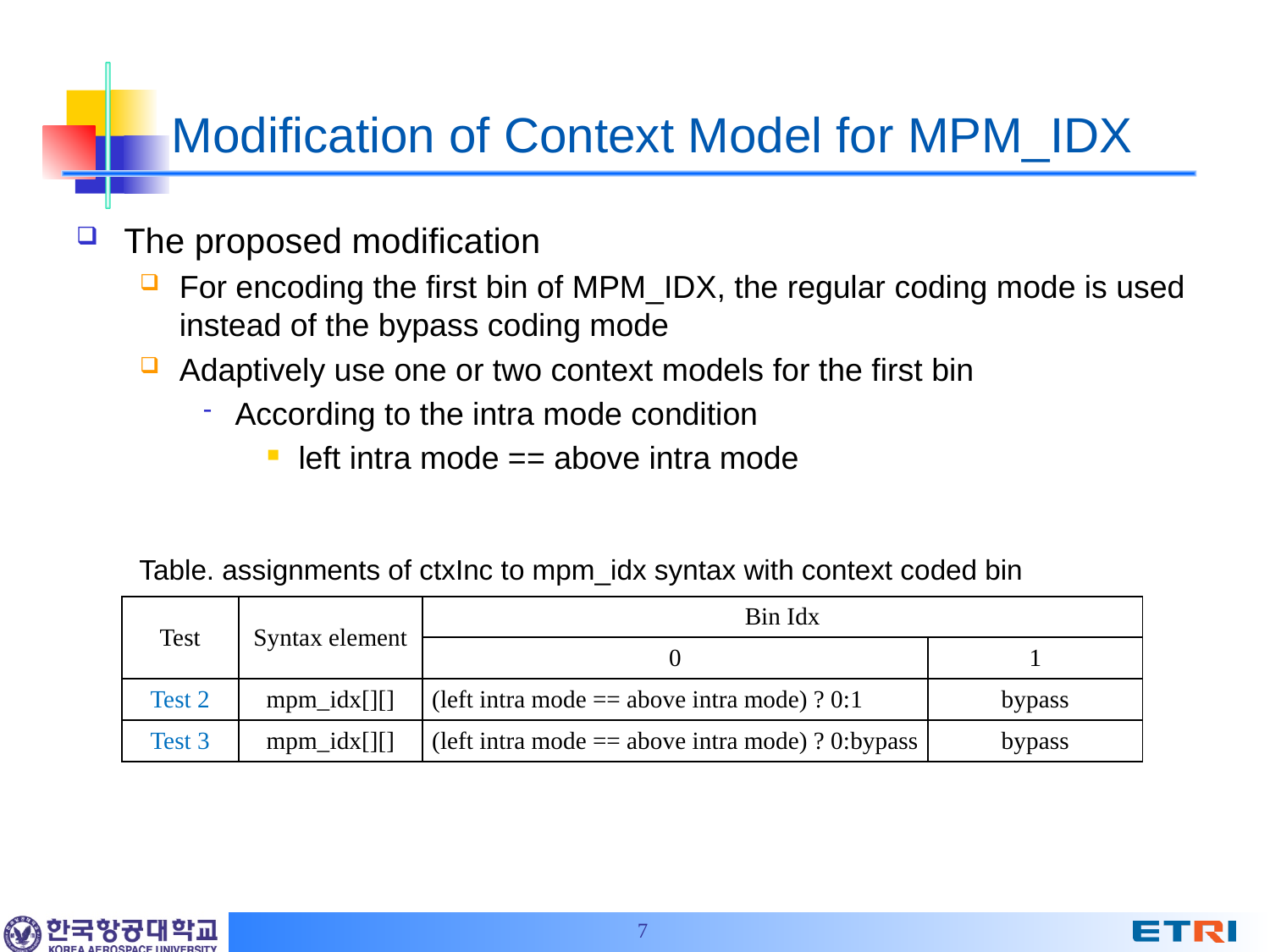

# Modification of Context Model for MPM_IDX
The proposed modification
For encoding the first bin of MPM_IDX, the regular coding mode is used instead of the bypass coding mode
Adaptively use one or two context models for the first bin
According to the intra mode condition
left intra mode == above intra mode
Table. assignments of ctxInc to mpm_idx syntax with context coded bin
| Test | Syntax element | Bin Idx |  |
| --- | --- | --- | --- |
|  |  | 0 | 1 |
| Test 2 | mpm\_idx[][] | (left intra mode == above intra mode) ? 0:1 | bypass |
| Test 3 | mpm\_idx[][] | (left intra mode == above intra mode) ? 0:bypass | bypass |